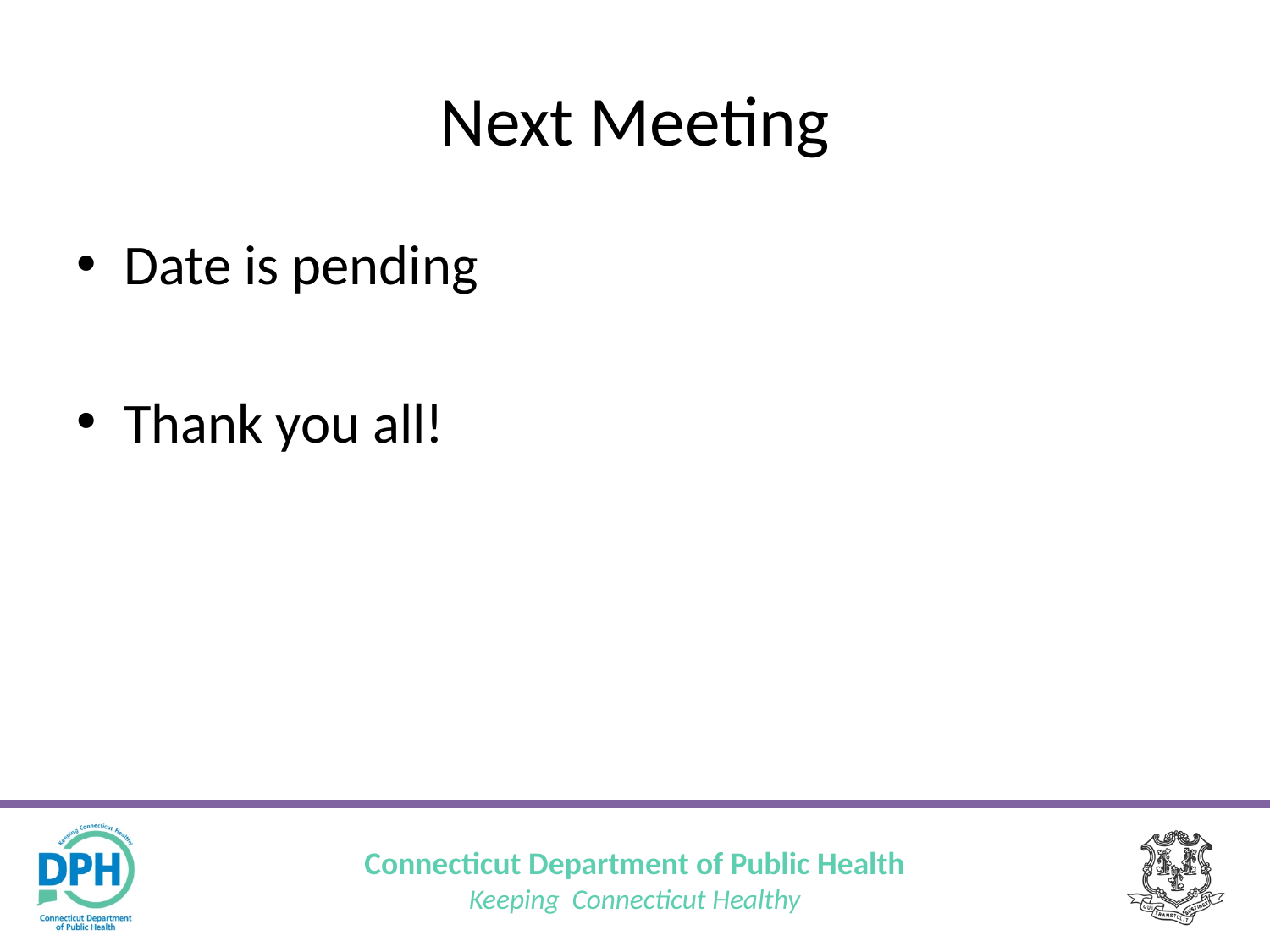

# Next Meeting
Date is pending

Thank you all!